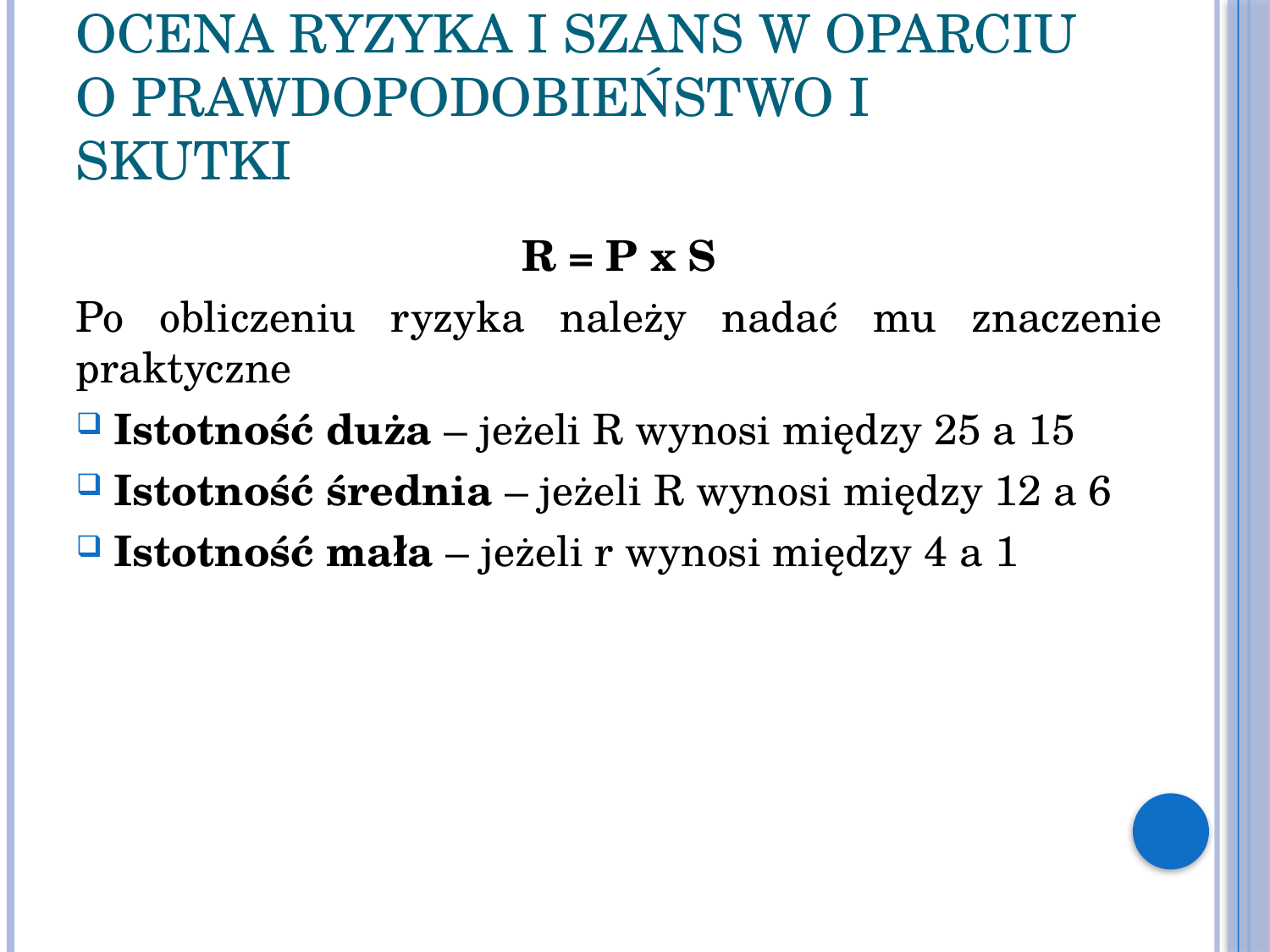

# Ocena ryzyka i szans w oparciu o prawdopodobieństwo i skutki
R = P x S
Po obliczeniu ryzyka należy nadać mu znaczenie praktyczne
Istotność duża – jeżeli R wynosi między 25 a 15
Istotność średnia – jeżeli R wynosi między 12 a 6
Istotność mała – jeżeli r wynosi między 4 a 1